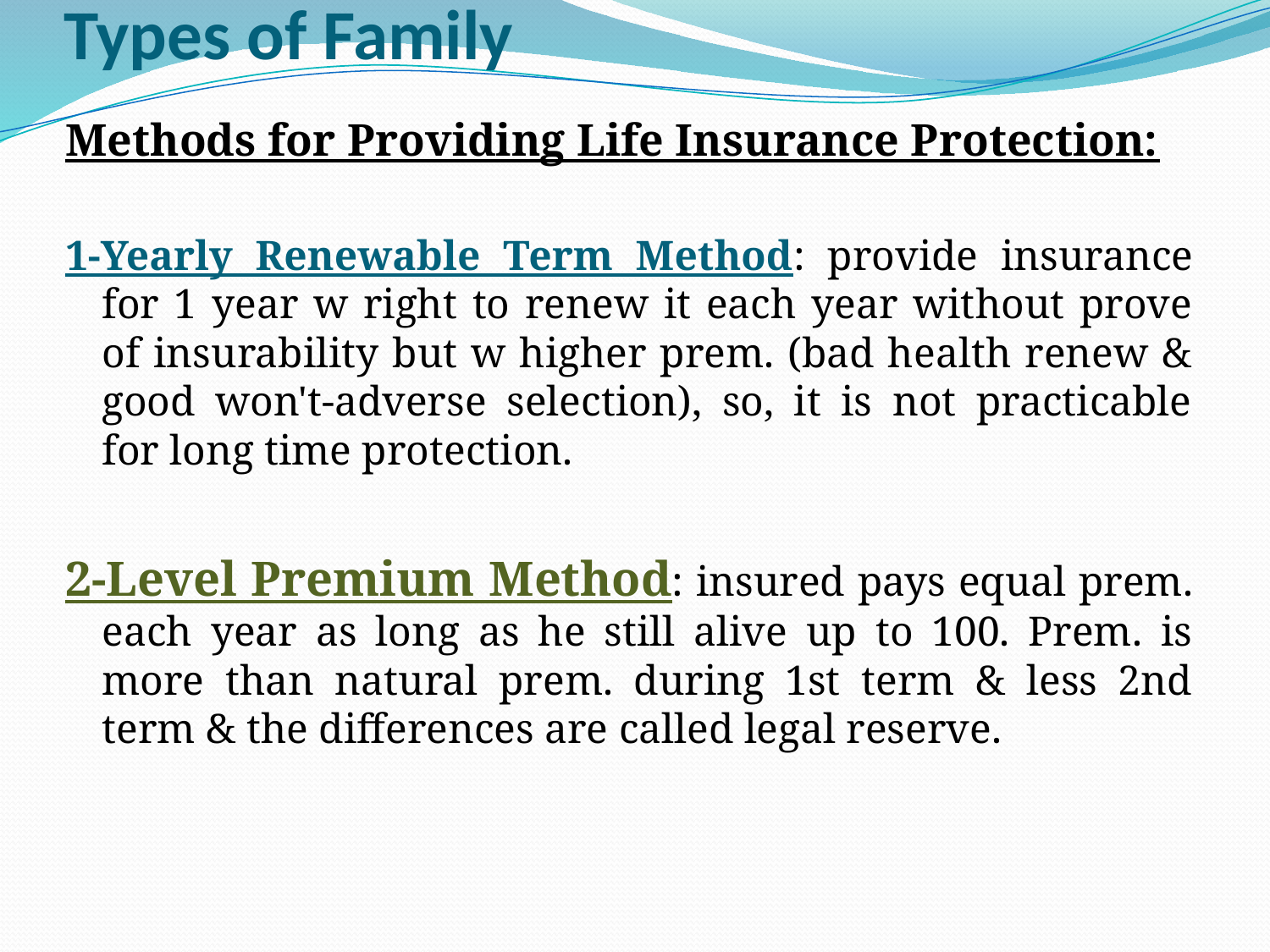

# Types of Family
Methods for Providing Life Insurance Protection:

1-Yearly Renewable Term Method: provide insurance for 1 year w right to renew it each year without prove of insurability but w higher prem. (bad health renew & good won't-adverse selection), so, it is not practicable for long time protection.

2-Level Premium Method: insured pays equal prem. each year as long as he still alive up to 100. Prem. is more than natural prem. during 1st term & less 2nd term & the differences are called legal reserve.